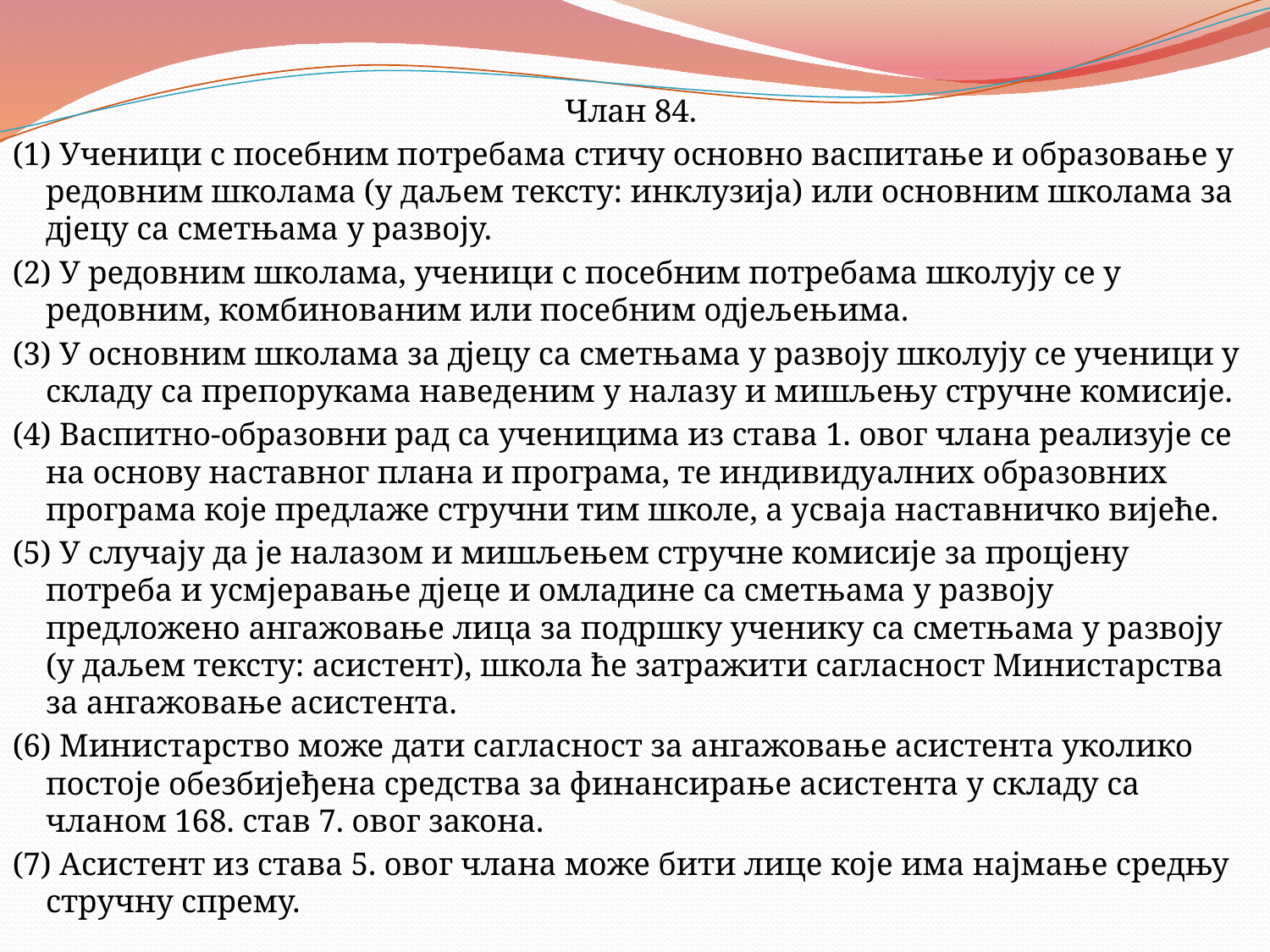

Члан 84.
(1) Ученици с посебним потребама стичу основно васпитање и образовање у редовним школама (у даљем тексту: инклузија) или основним школама за дјецу са сметњама у развоју.
(2) У редовним школама, ученици с посебним потребама школују се у редовним, комбинованим или посебним одјељењима.
(3) У основним школама за дјецу са сметњама у развоју школују се ученици у складу са препорукама наведеним у налазу и мишљењу стручне комисије.
(4) Васпитно-образовни рад са ученицима из става 1. овог члана реализује се на основу наставног плана и програма, те индивидуалних образовних програма које предлаже стручни тим школе, а усваја наставничко вијеће.
(5) У случају да је налазом и мишљењем стручне комисије за процјену потреба и усмјеравање дјеце и омладине са сметњама у развоју предложено ангажовање лица за подршку ученику са сметњама у развоју (у даљем тексту: асистент), школа ће затражити сагласност Министарства за ангажовање асистента.
(6) Министарство може дати сагласност за ангажовање асистента уколико постоје обезбијеђена средства за финансирање асистента у складу са чланом 168. став 7. овог закона.
(7) Асистент из става 5. овог члана може бити лице које има најмање средњу стручну спрему.